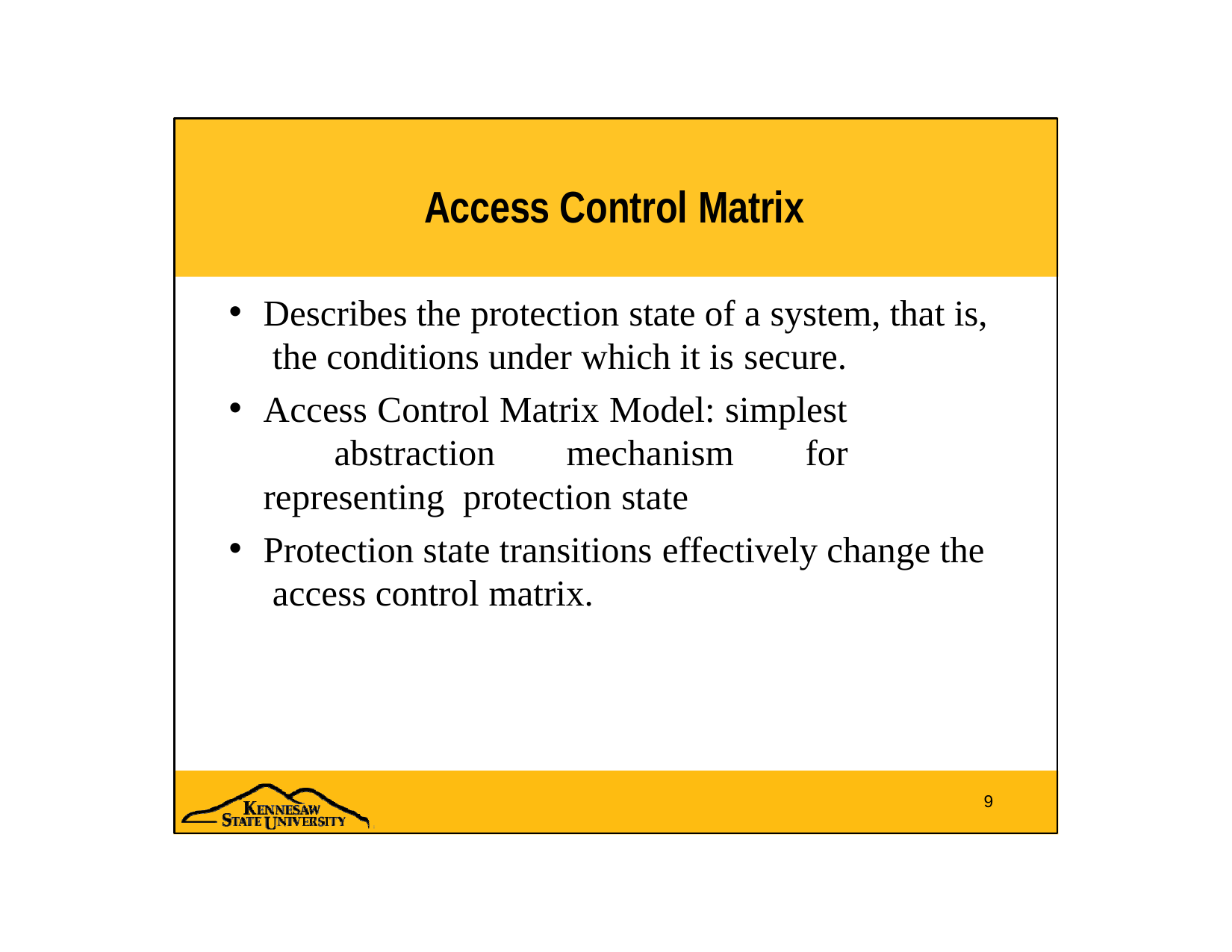

# Access Control Matrix
Describes the protection state of a system, that is,  the conditions under which it is secure.
Access Control Matrix Model: simplest  abstraction mechanism for representing  protection state
Protection state transitions effectively change the  access control matrix.

9